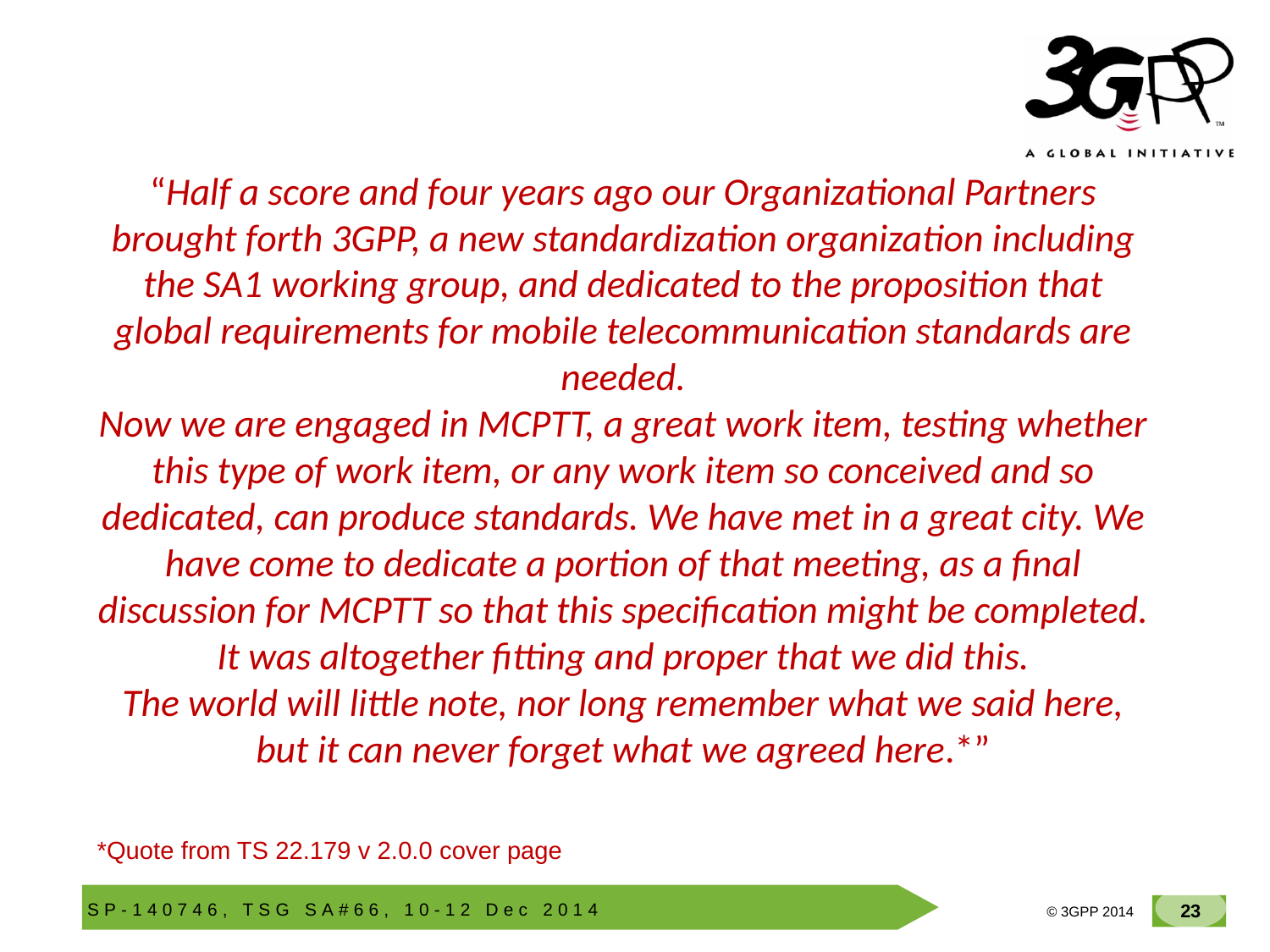

# “Half a score and four years ago our Organizational Partners brought forth 3GPP, a new standardization organization including the SA1 working group, and dedicated to the proposition that global requirements for mobile telecommunication standards are needed. Now we are engaged in MCPTT, a great work item, testing whether this type of work item, or any work item so conceived and so dedicated, can produce standards. We have met in a great city. We have come to dedicate a portion of that meeting, as a final discussion for MCPTT so that this specification might be completed. It was altogether fitting and proper that we did this. The world will little note, nor long remember what we said here, but it can never forget what we agreed here.*”
*Quote from TS 22.179 v 2.0.0 cover page